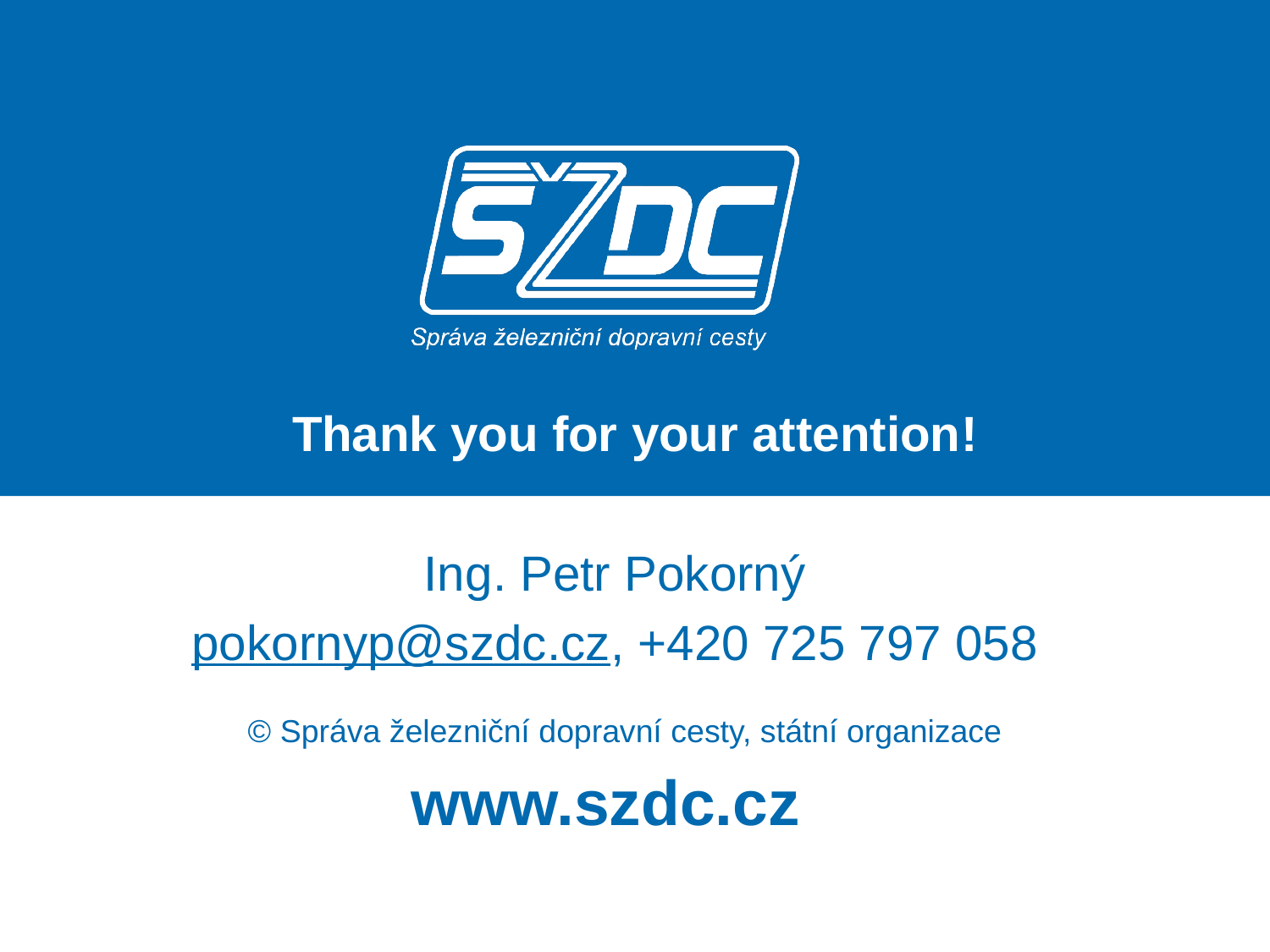

Thank you for your attention!
Ing. Petr Pokorný
pokornyp@szdc.cz, +420 725 797 058